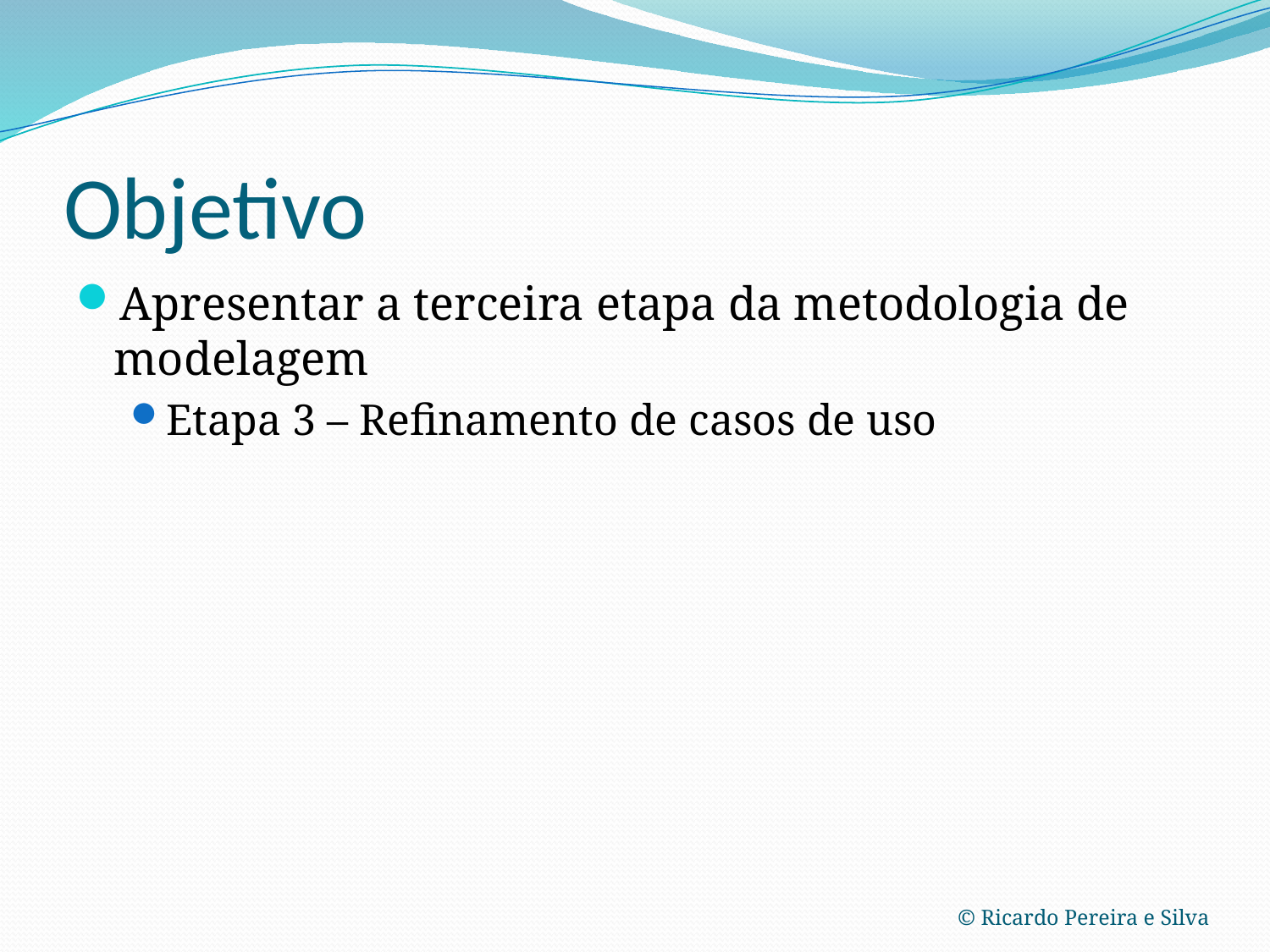

# Objetivo
Apresentar a terceira etapa da metodologia de modelagem
Etapa 3 – Refinamento de casos de uso
© Ricardo Pereira e Silva